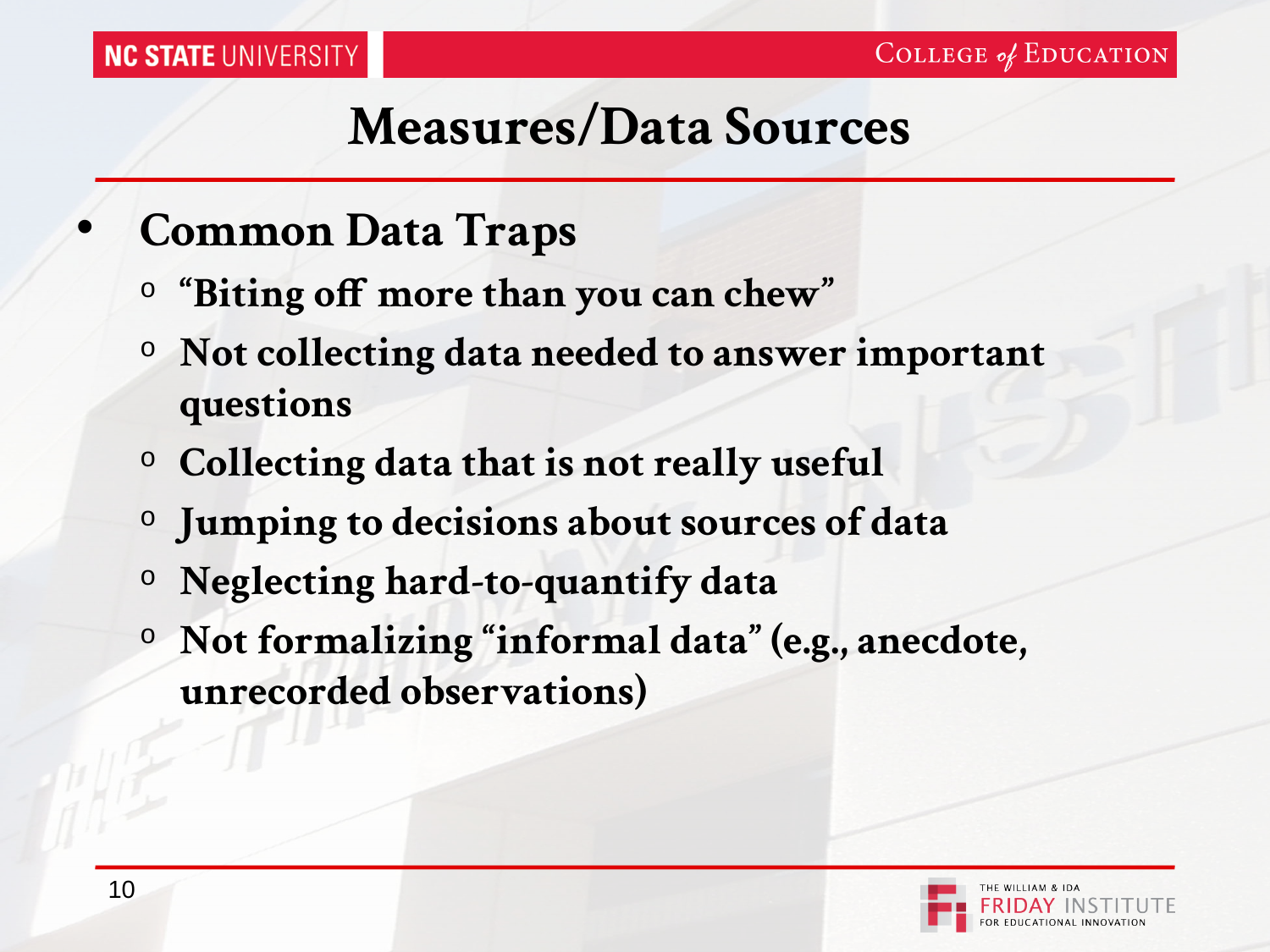

# Measures/Data Sources
Common Data Traps
“Biting off more than you can chew”
Not collecting data needed to answer important questions
Collecting data that is not really useful
Jumping to decisions about sources of data
Neglecting hard-to-quantify data
Not formalizing “informal data” (e.g., anecdote, unrecorded observations)
10